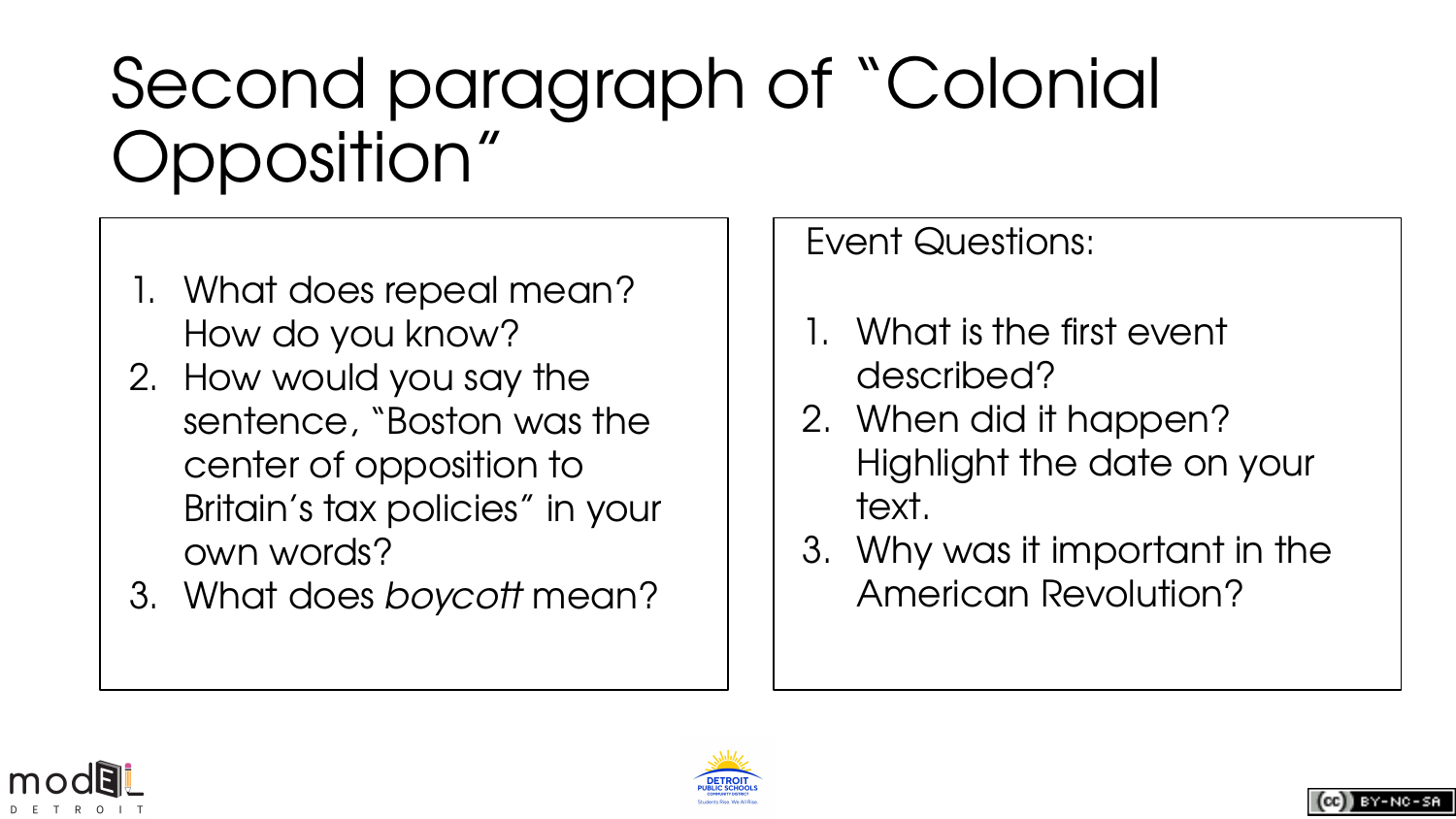

# Second paragraph of “Colonial Opposition”

What does repeal mean? How do you know?
How would you say the sentence, “Boston was the center of opposition to Britain’s tax policies” in your own words?
What does boycott mean?
Event Questions:

What is the first event described?
When did it happen? Highlight the date on your text.
Why was it important in the American Revolution?